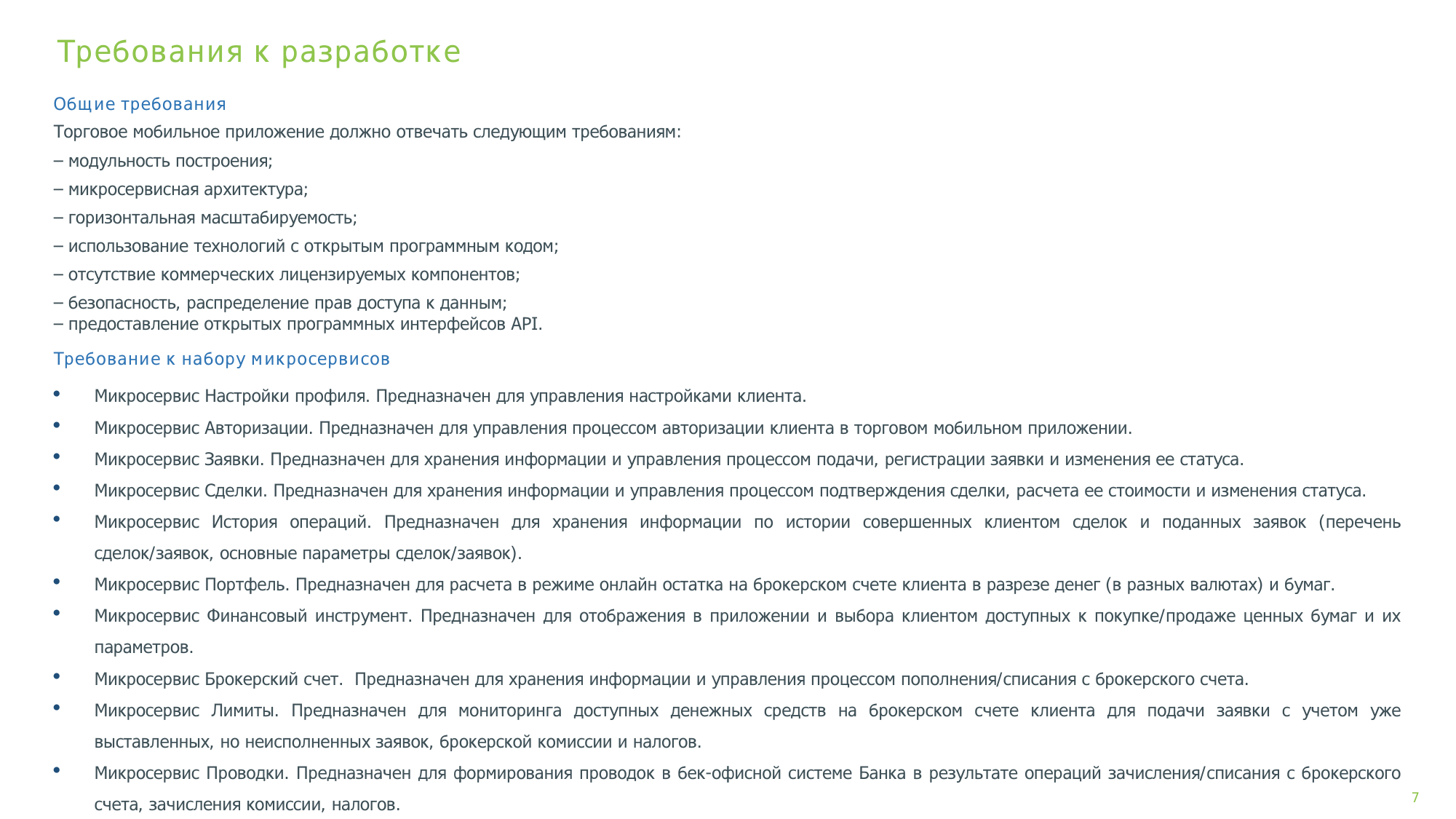

# Требования к разработке
Общие требования
Торговое мобильное приложение должно отвечать следующим требованиям:
– модульность построения;
– микросервисная архитектура;
– горизонтальная масштабируемость;
– использование технологий с открытым программным кодом;
– отсутствие коммерческих лицензируемых компонентов;
– безопасность, распределение прав доступа к данным;
– предоставление открытых программных интерфейсов API.
Требование к набору микросервисов
Микросервис Настройки профиля. Предназначен для управления настройками клиента.
Микросервис Авторизации. Предназначен для управления процессом авторизации клиента в торговом мобильном приложении.
Микросервис Заявки. Предназначен для хранения информации и управления процессом подачи, регистрации заявки и изменения ее статуса.
Микросервис Сделки. Предназначен для хранения информации и управления процессом подтверждения сделки, расчета ее стоимости и изменения статуса.
Микросервис История операций. Предназначен для хранения информации по истории совершенных клиентом сделок и поданных заявок (перечень сделок/заявок, основные параметры сделок/заявок).
Микросервис Портфель. Предназначен для расчета в режиме онлайн остатка на брокерском счете клиента в разрезе денег (в разных валютах) и бумаг.
Микросервис Финансовый инструмент. Предназначен для отображения в приложении и выбора клиентом доступных к покупке/продаже ценных бумаг и их параметров.
Микросервис Брокерский счет.  Предназначен для хранения информации и управления процессом пополнения/списания с брокерского счета.
Микросервис Лимиты. Предназначен для мониторинга доступных денежных средств на брокерском счете клиента для подачи заявки с учетом уже выставленных, но неисполненных заявок, брокерской комиссии и налогов.
Микросервис Проводки. Предназначен для формирования проводок в бек-офисной системе Банка в результате операций зачисления/списания с брокерского счета, зачисления комиссии, налогов.